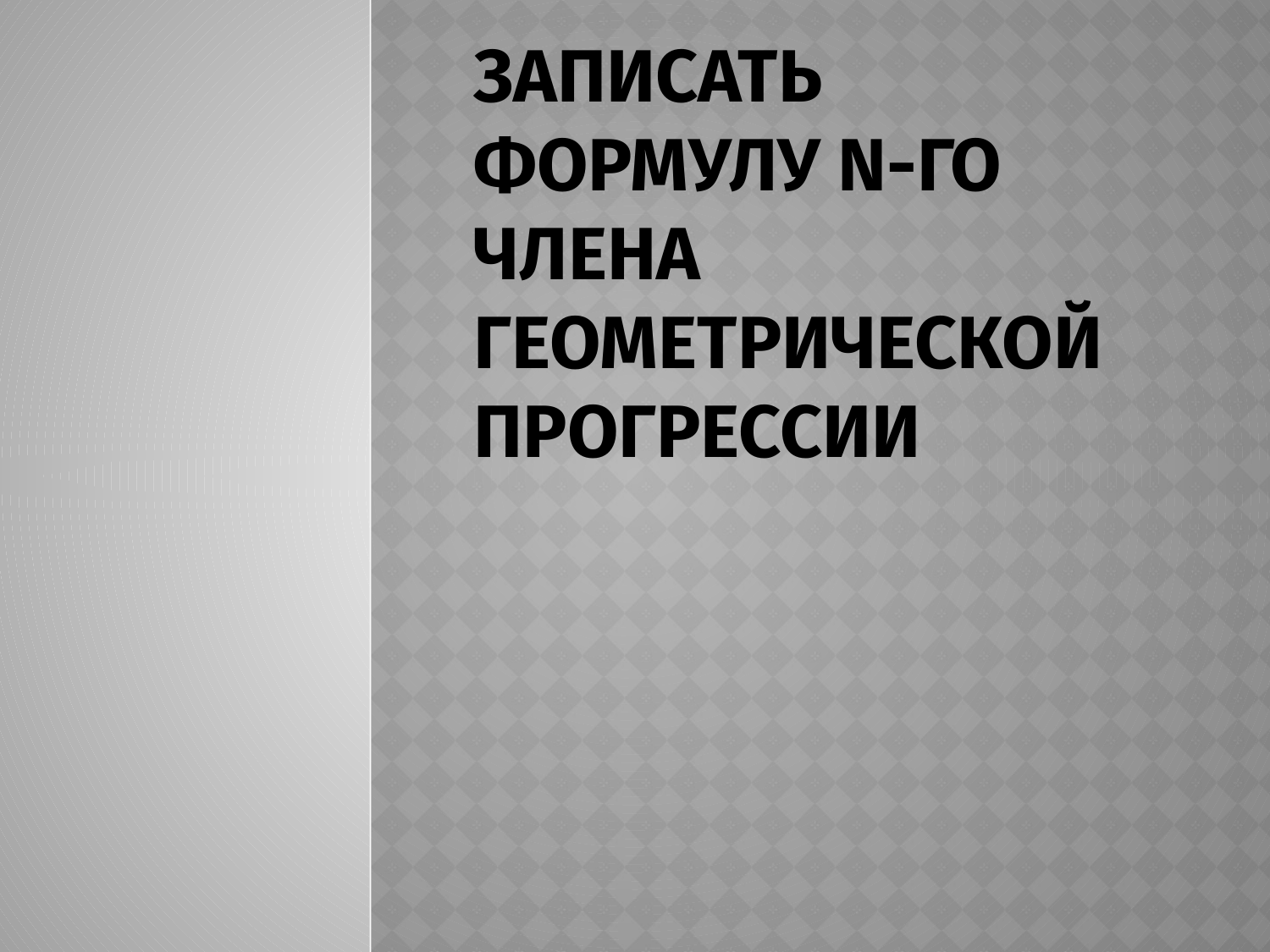

# Записать формулу n-го члена геометрической прогрессии